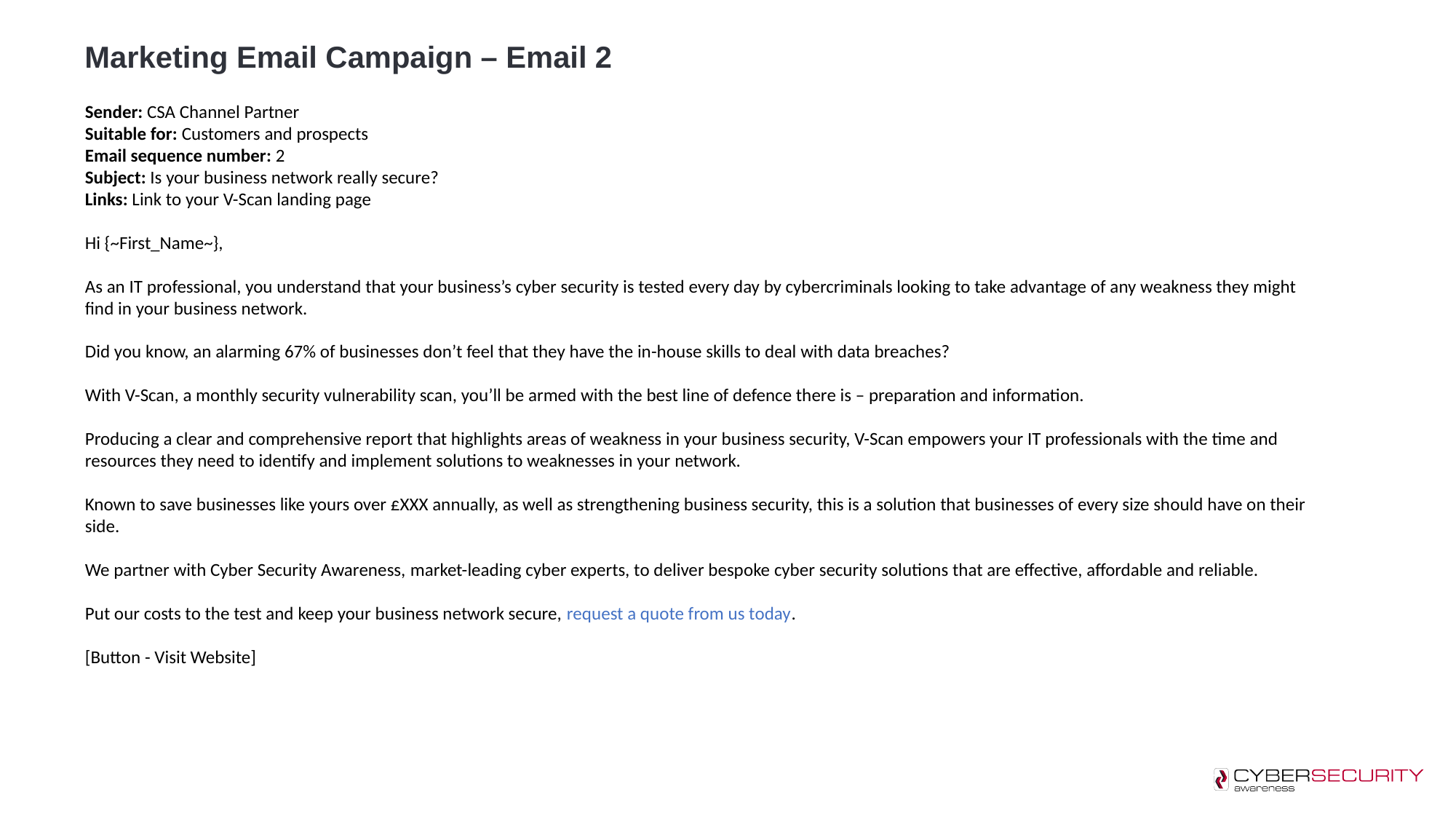

Marketing Email Campaign – Email 2
Sender: CSA Channel Partner
Suitable for: Customers and prospects
Email sequence number: 2
Subject: Is your business network really secure?
Links: Link to your V-Scan landing page

Hi {~First_Name~},

As an IT professional, you understand that your business’s cyber security is tested every day by cybercriminals looking to take advantage of any weakness they might find in your business network.

Did you know, an alarming 67% of businesses don’t feel that they have the in-house skills to deal with data breaches?

With V-Scan, a monthly security vulnerability scan, you’ll be armed with the best line of defence there is – preparation and information.

Producing a clear and comprehensive report that highlights areas of weakness in your business security, V-Scan empowers your IT professionals with the time and resources they need to identify and implement solutions to weaknesses in your network.

Known to save businesses like yours over £XXX annually, as well as strengthening business security, this is a solution that businesses of every size should have on their side.

We partner with Cyber Security Awareness, market-leading cyber experts, to deliver bespoke cyber security solutions that are effective, affordable and reliable.

Put our costs to the test and keep your business network secure, request a quote from us today.

[Button - Visit Website]